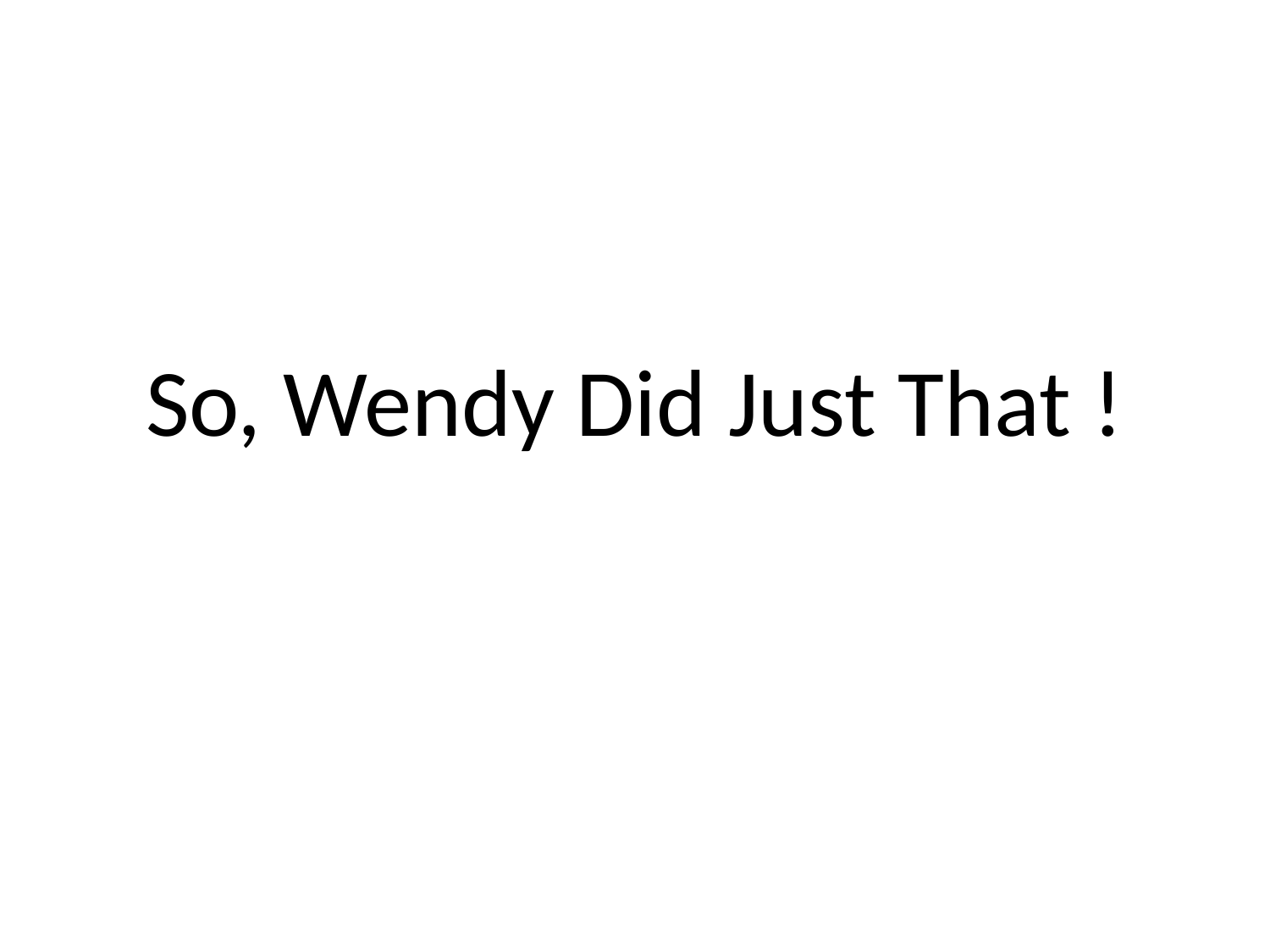

# So, Wendy Did Just That !